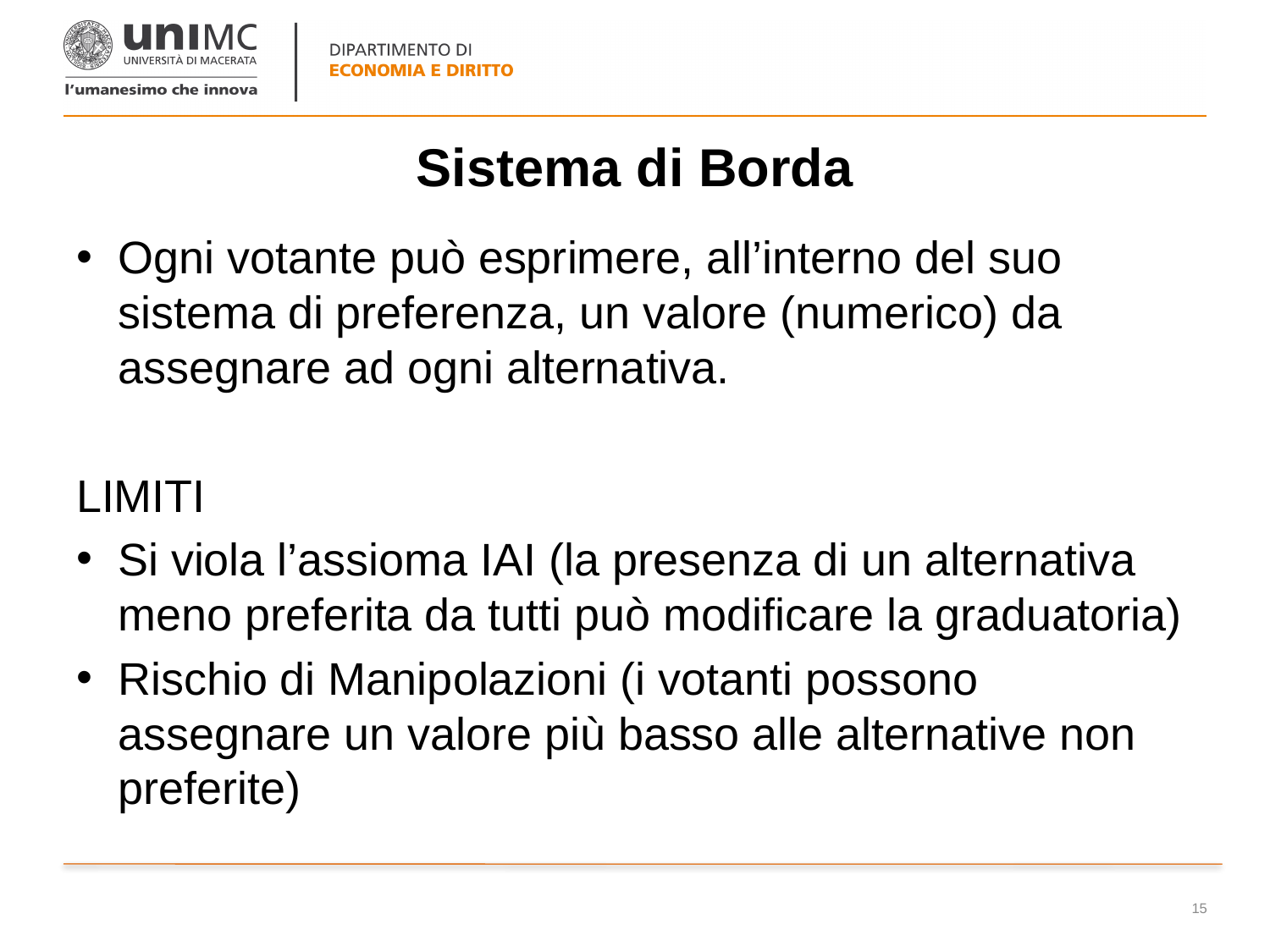

# Sistema di Borda
Ogni votante può esprimere, all’interno del suo sistema di preferenza, un valore (numerico) da assegnare ad ogni alternativa.

LIMITI
Si viola l’assioma IAI (la presenza di un alternativa meno preferita da tutti può modificare la graduatoria)
Rischio di Manipolazioni (i votanti possono assegnare un valore più basso alle alternative non preferite)
15